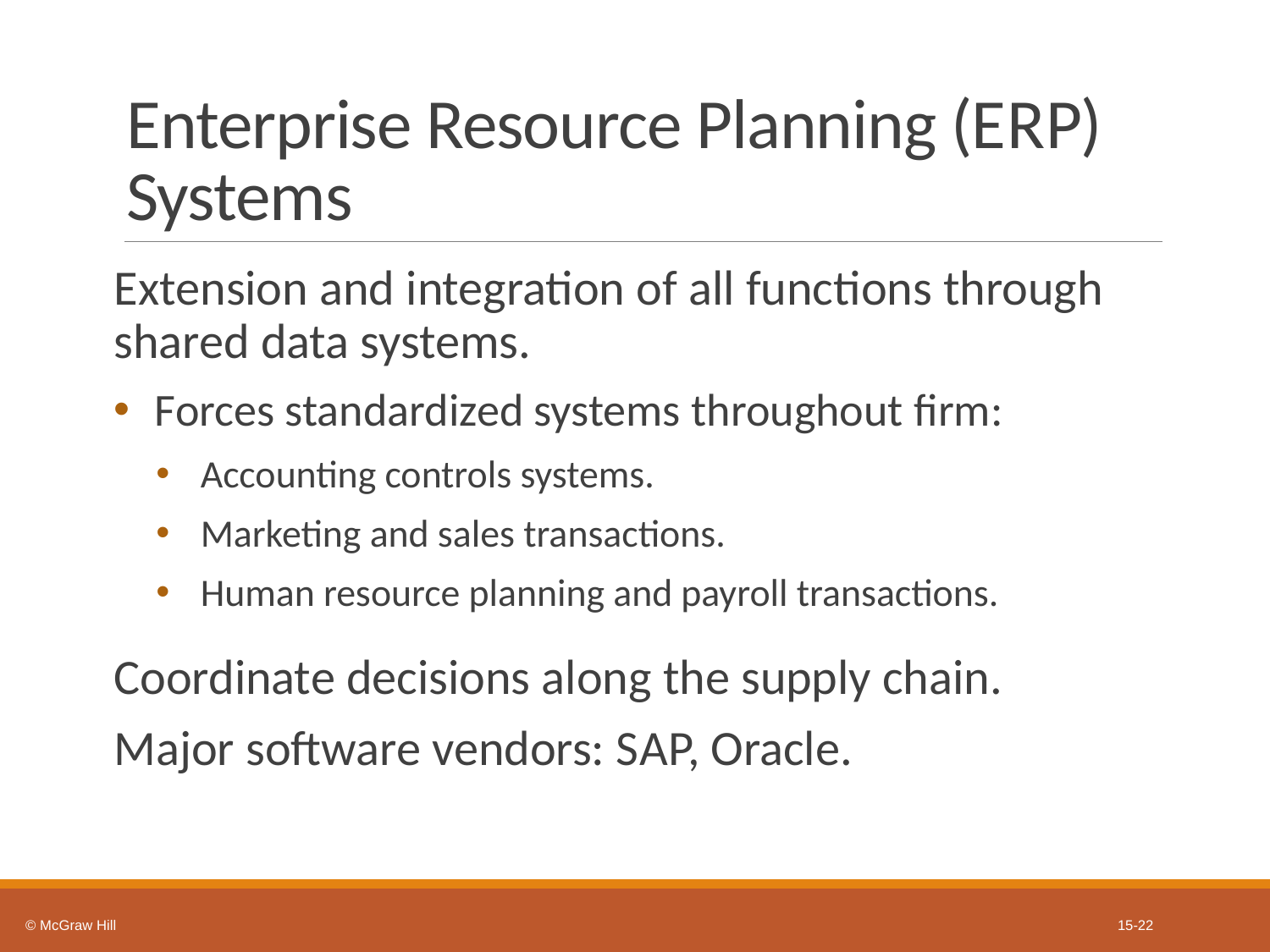

# Enterprise Resource Planning (E R P) Systems
Extension and integration of all functions through shared data systems.
Forces standardized systems throughout firm:
Accounting controls systems.
Marketing and sales transactions.
Human resource planning and payroll transactions.
Coordinate decisions along the supply chain.
Major software vendors: S A P, Oracle.